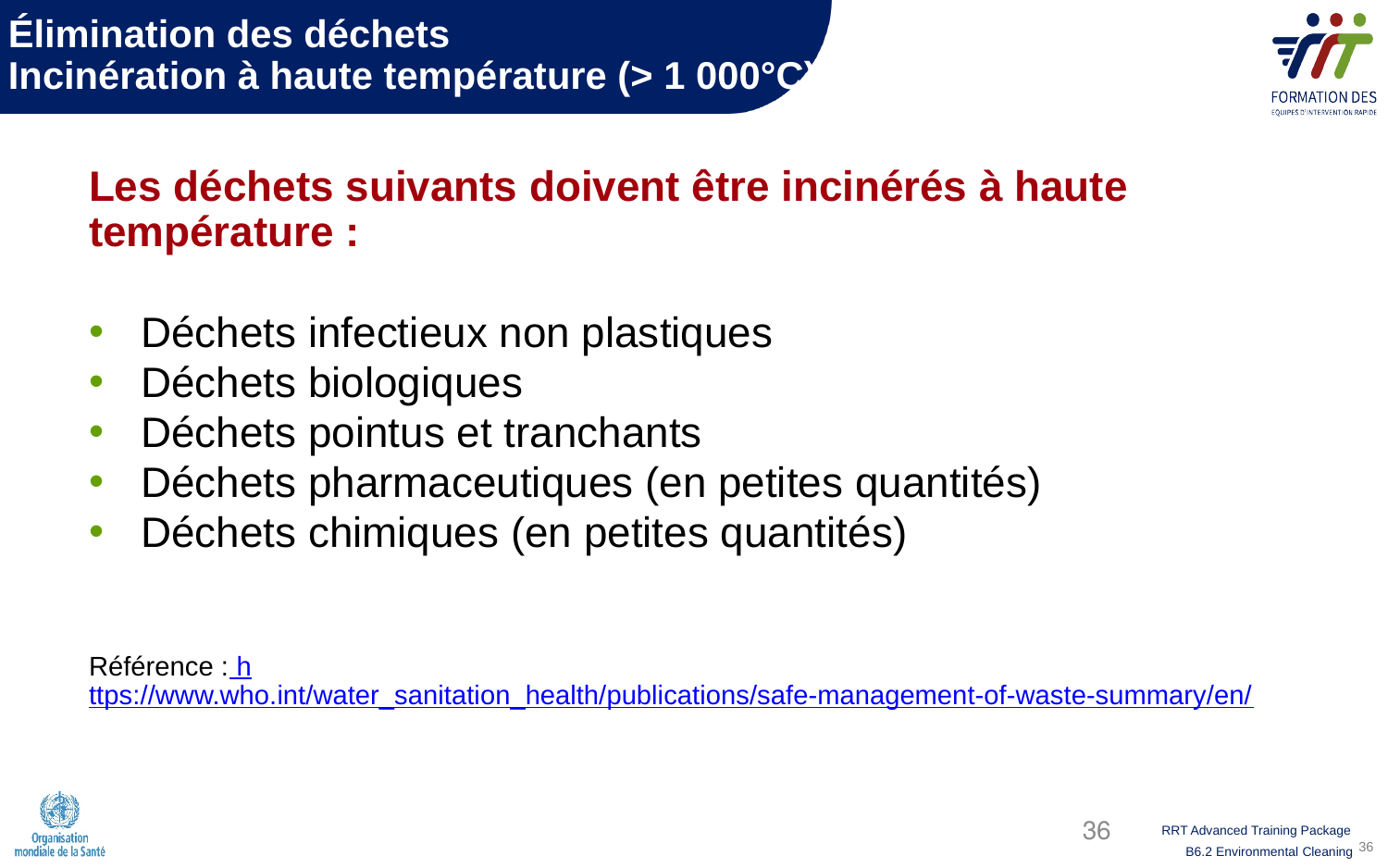

Élimination des déchets
Incinération à haute température (> 1 000°C)
Les déchets suivants doivent être incinérés à haute température :

Déchets infectieux non plastiques
Déchets biologiques
Déchets pointus et tranchants
Déchets pharmaceutiques (en petites quantités)
Déchets chimiques (en petites quantités)

Référence : https://www.who.int/water_sanitation_health/publications/safe-management-of-waste-summary/en/
36